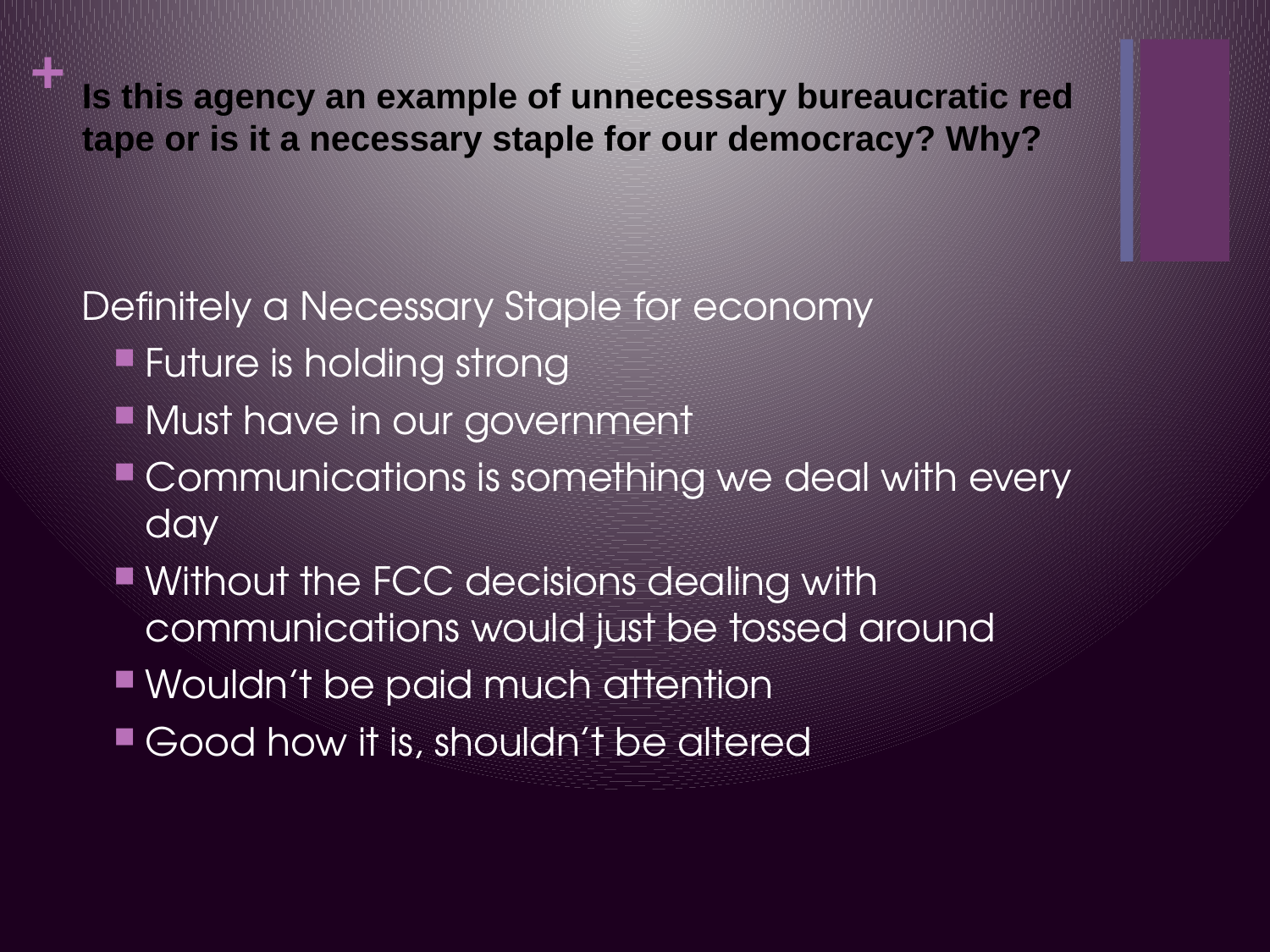

# Is this agency an example of unnecessary bureaucratic red tape or is it a necessary staple for our democracy? Why?
Definitely a Necessary Staple for economy
Future is holding strong
Must have in our government
Communications is something we deal with every day
Without the FCC decisions dealing with communications would just be tossed around
Wouldn’t be paid much attention
Good how it is, shouldn’t be altered